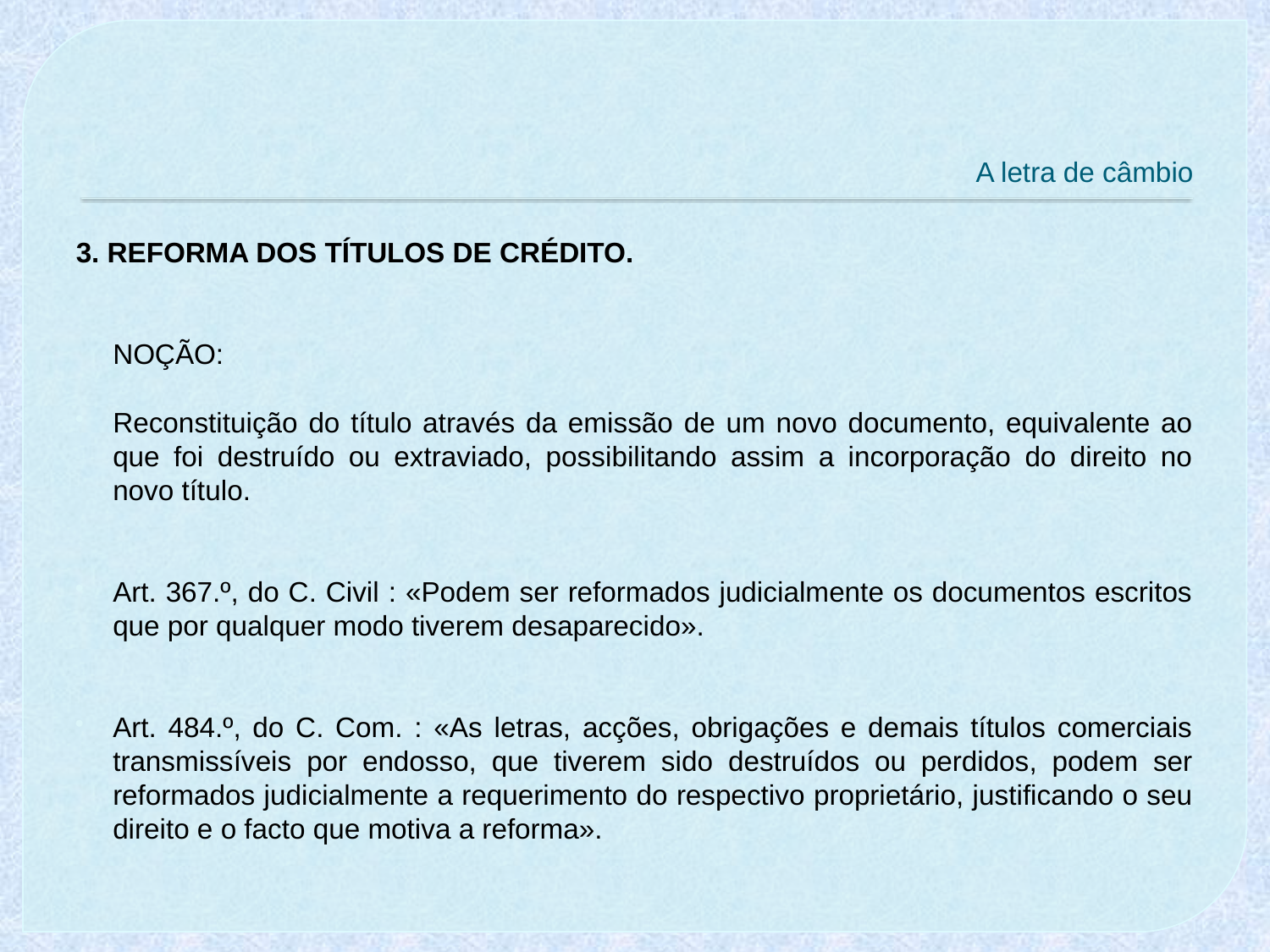

# A letra de câmbio
3. REFORMA DOS TÍTULOS DE CRÉDITO.

	NOÇÃO:

Reconstituição do título através da emissão de um novo documento, equivalente ao que foi destruído ou extraviado, possibilitando assim a incorporação do direito no novo título.

Art. 367.º, do C. Civil : «Podem ser reformados judicialmente os documentos escritos que por qualquer modo tiverem desaparecido».

Art. 484.º, do C. Com. : «As letras, acções, obrigações e demais títulos comerciais transmissíveis por endosso, que tiverem sido destruídos ou perdidos, podem ser reformados judicialmente a requerimento do respectivo proprietário, justificando o seu direito e o facto que motiva a reforma».